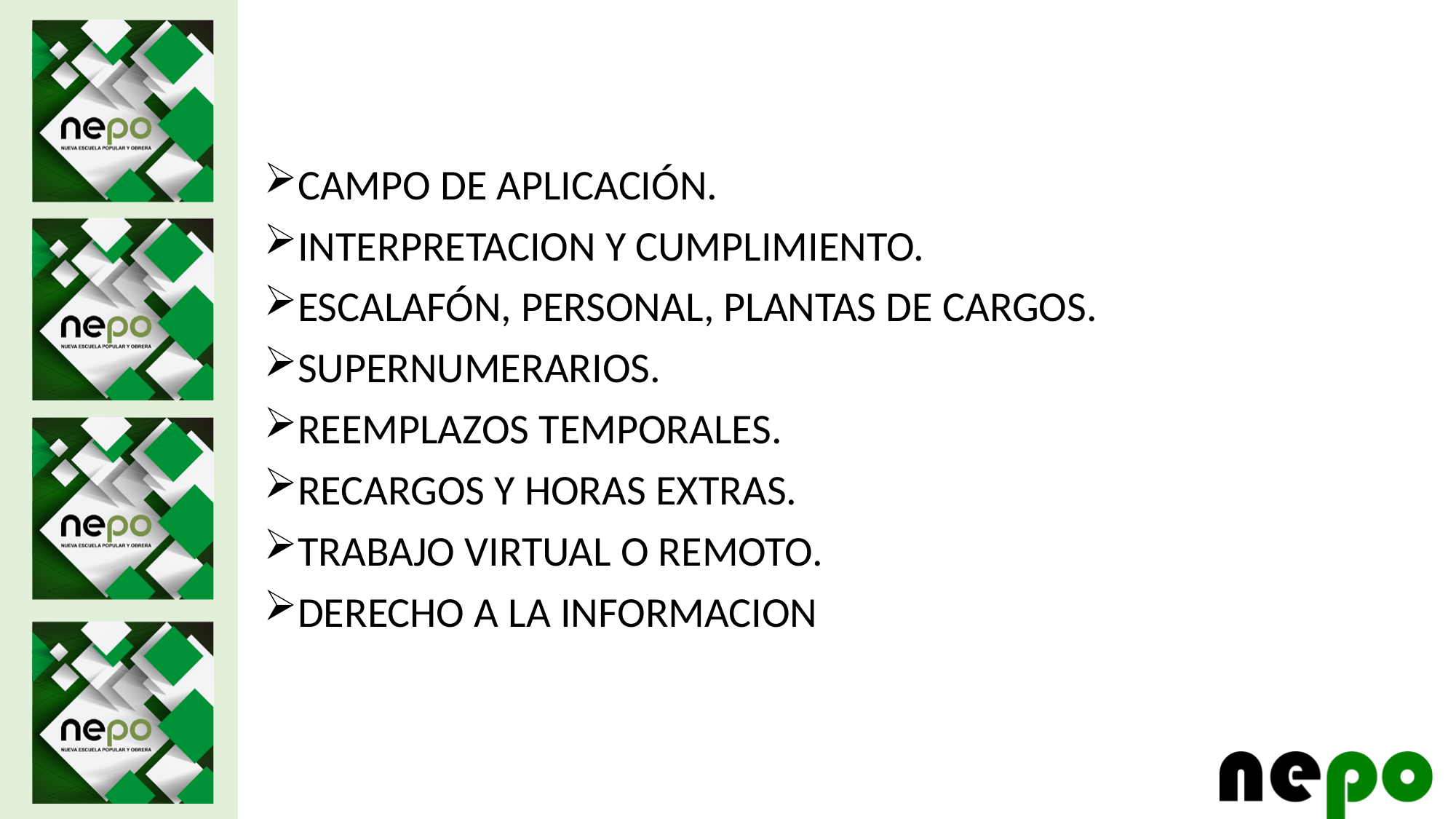

CAMPO DE APLICACIÓN.
INTERPRETACION Y CUMPLIMIENTO.
ESCALAFÓN, PERSONAL, PLANTAS DE CARGOS.
SUPERNUMERARIOS.
REEMPLAZOS TEMPORALES.
RECARGOS Y HORAS EXTRAS.
TRABAJO VIRTUAL O REMOTO.
DERECHO A LA INFORMACION